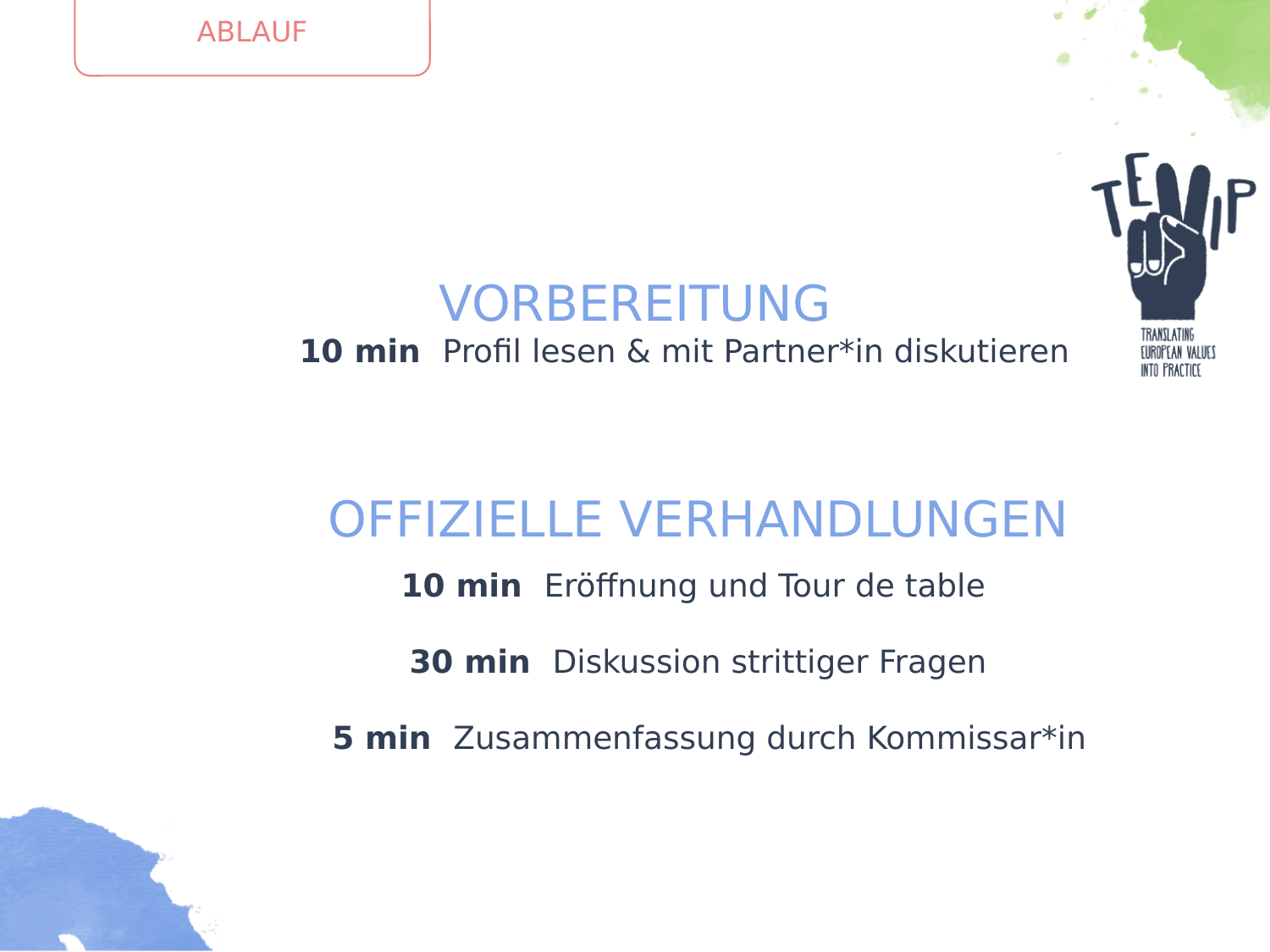

ABLAUF
VORBEREITUNG
10 min Profil lesen & mit Partner*in diskutieren

OFFIZIELLE VERHANDLUNGEN
10 min Eröffnung und Tour de table
30 min Diskussion strittiger Fragen
  5 min Zusammenfassung durch Kommissar*in